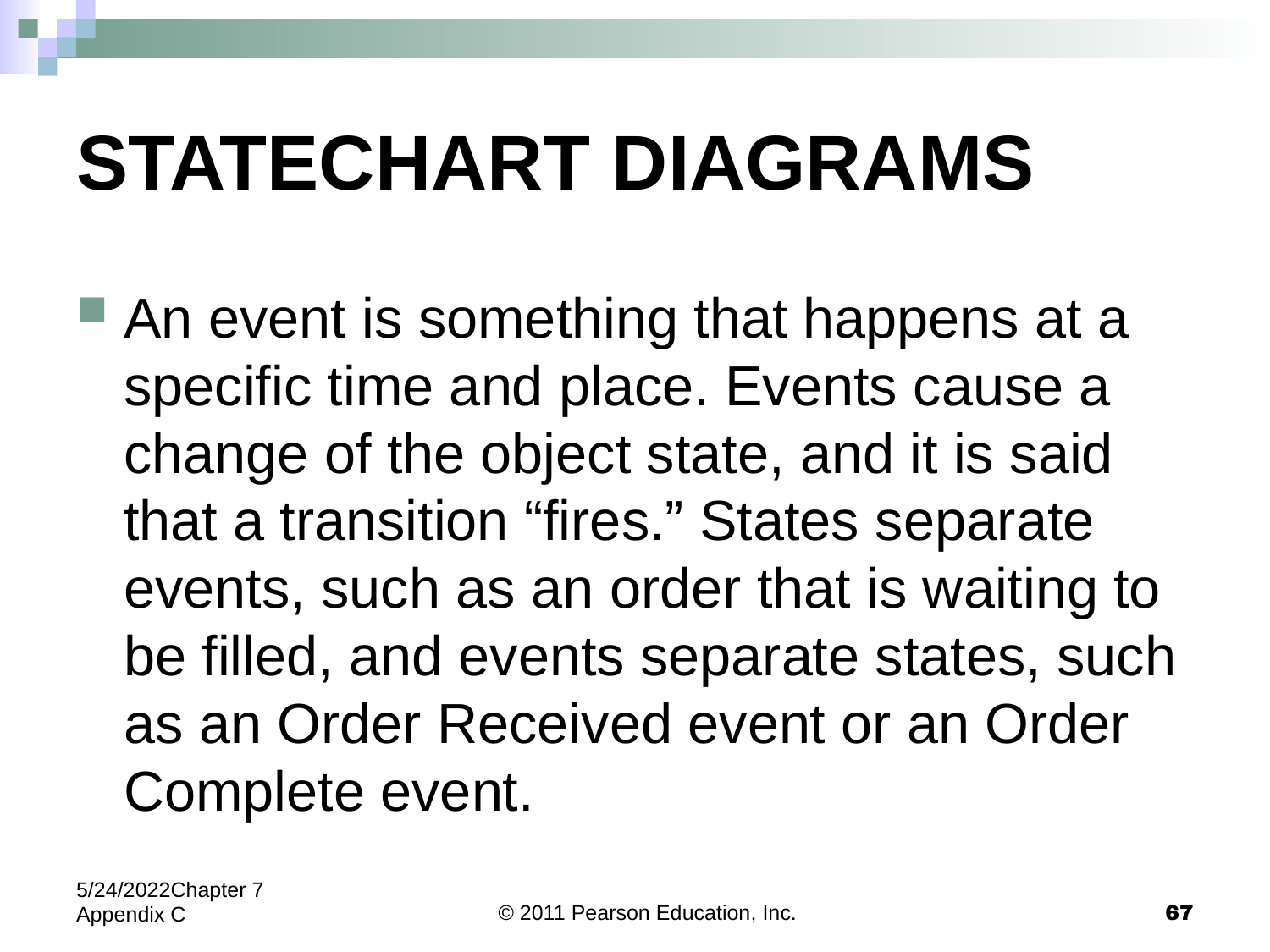

# STATECHART DIAGRAMS
An event is something that happens at a specific time and place. Events cause a change of the object state, and it is said that a transition “fires.” States separate events, such as an order that is waiting to be filled, and events separate states, such as an Order Received event or an Order Complete event.
5/24/2022Chapter 7 Appendix C
© 2011 Pearson Education, Inc.
67